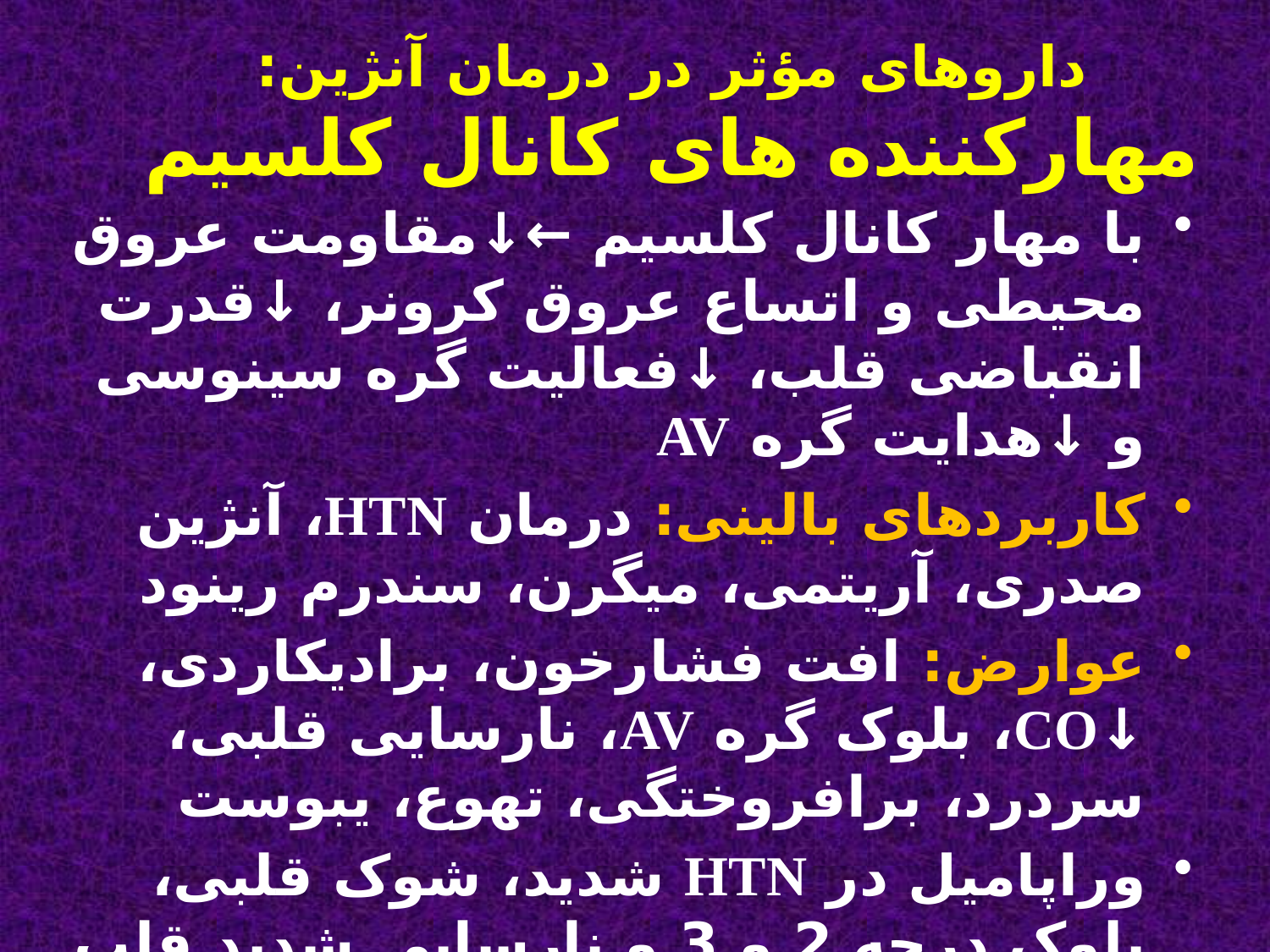

# داروهای مؤثر در درمان آنژین: مهارکننده های کانال کلسیم
با مهار کانال کلسیم ←↓مقاومت عروق محیطی و اتساع عروق کرونر، ↓قدرت انقباضی قلب، ↓فعالیت گره سینوسی و ↓هدایت گره AV
کاربردهای بالینی: درمان HTN، آنژین صدری، آریتمی، میگرن، سندرم رینود
عوارض: افت فشارخون، برادیکاردی، ↓CO، بلوک گره AV، نارسایی قلبی، سردرد، برافروختگی، تهوع، یبوست
وراپامیل در HTN شدید، شوک قلبی، بلوک درجه 2 و 3 و نارسایی شدید قلب ممنوع است.